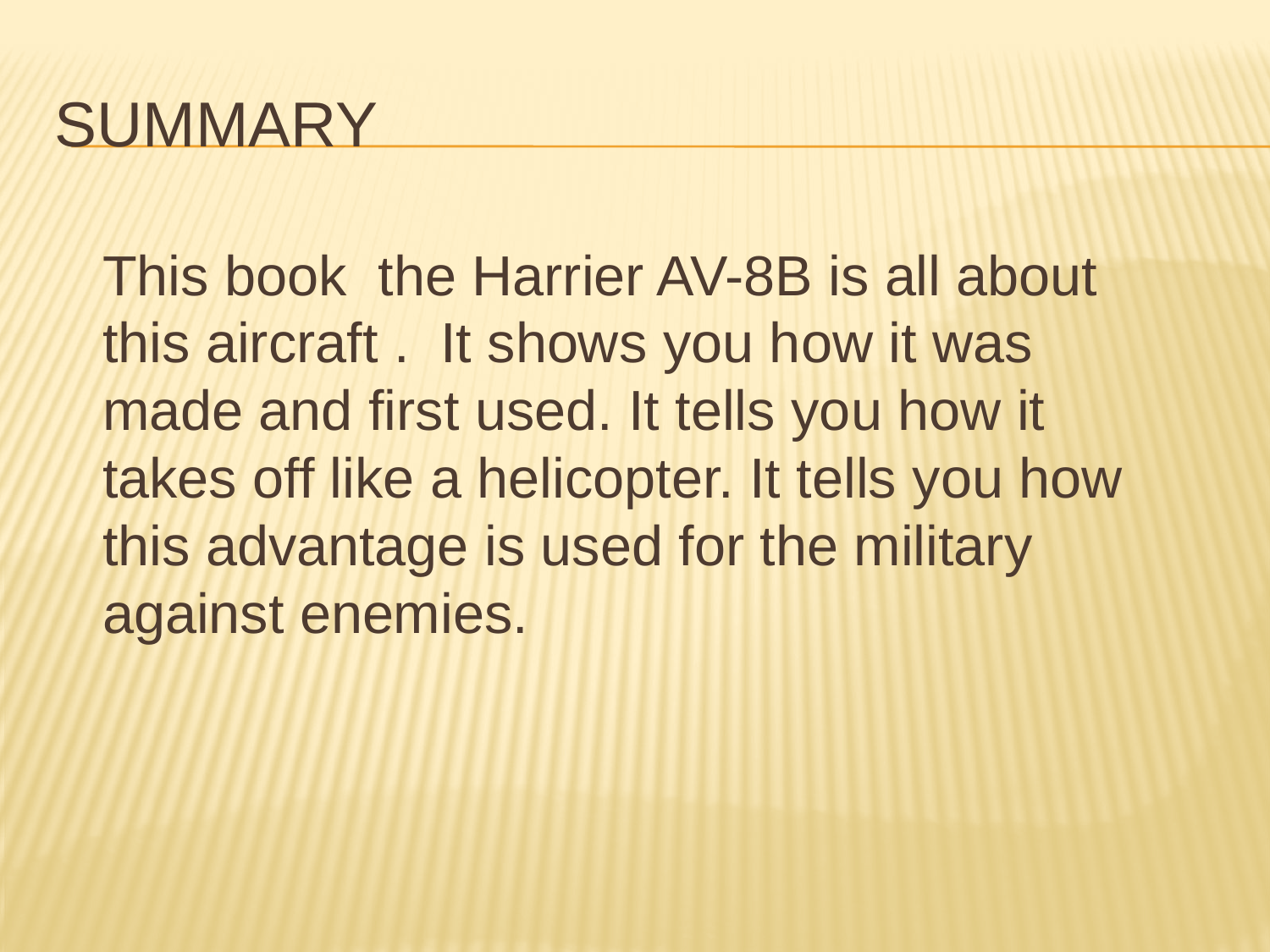

# SUMMARY
	This book  the Harrier AV-8B is all about  this aircraft .  It shows you how it was made and first used. It tells you how it takes off like a helicopter. It tells you how this advantage is used for the military  against enemies.